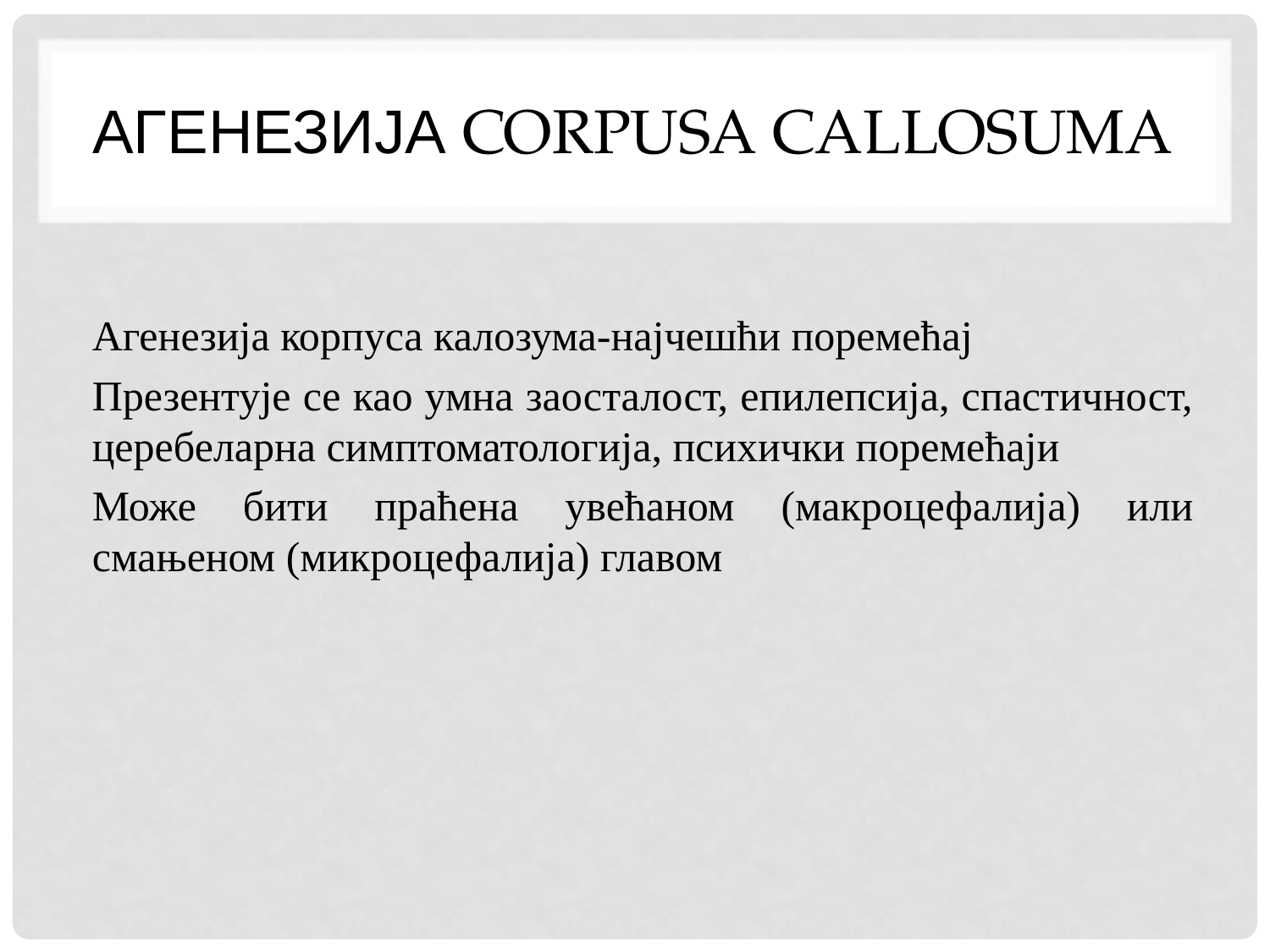

# Агенезија corpusa callosuma

Агенезија корпуса калозума-најчешћи поремећај
Презентује се као умна заосталост, епилепсија, спастичност, церебеларна симптоматологија, психички поремећаји
Може бити праћена увећаном (макроцефалија) или смањеном (микроцефалија) главом